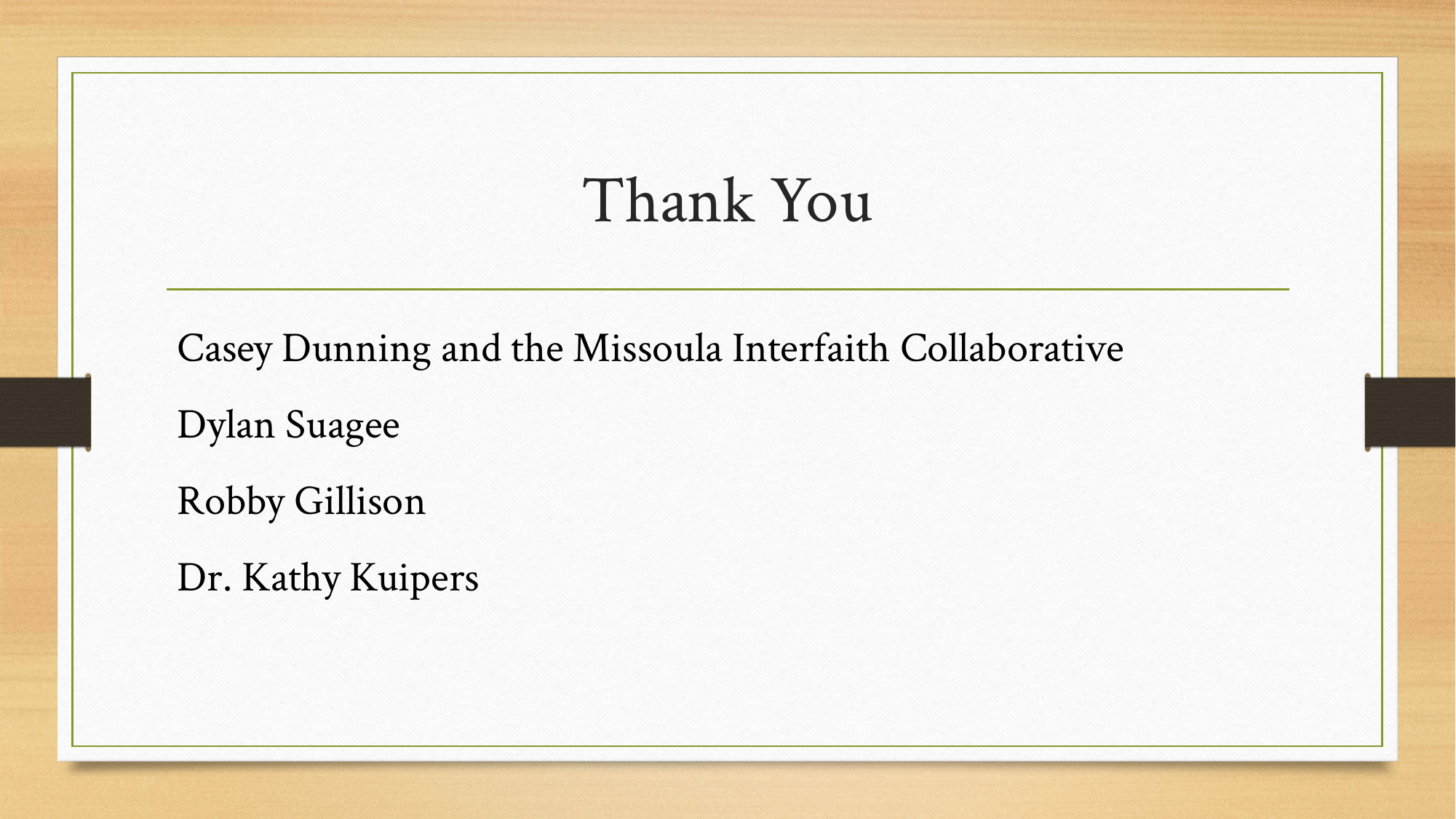

# Thank You
Casey Dunning and the Missoula Interfaith Collaborative
Dylan Suagee
Robby Gillison
Dr. Kathy Kuipers